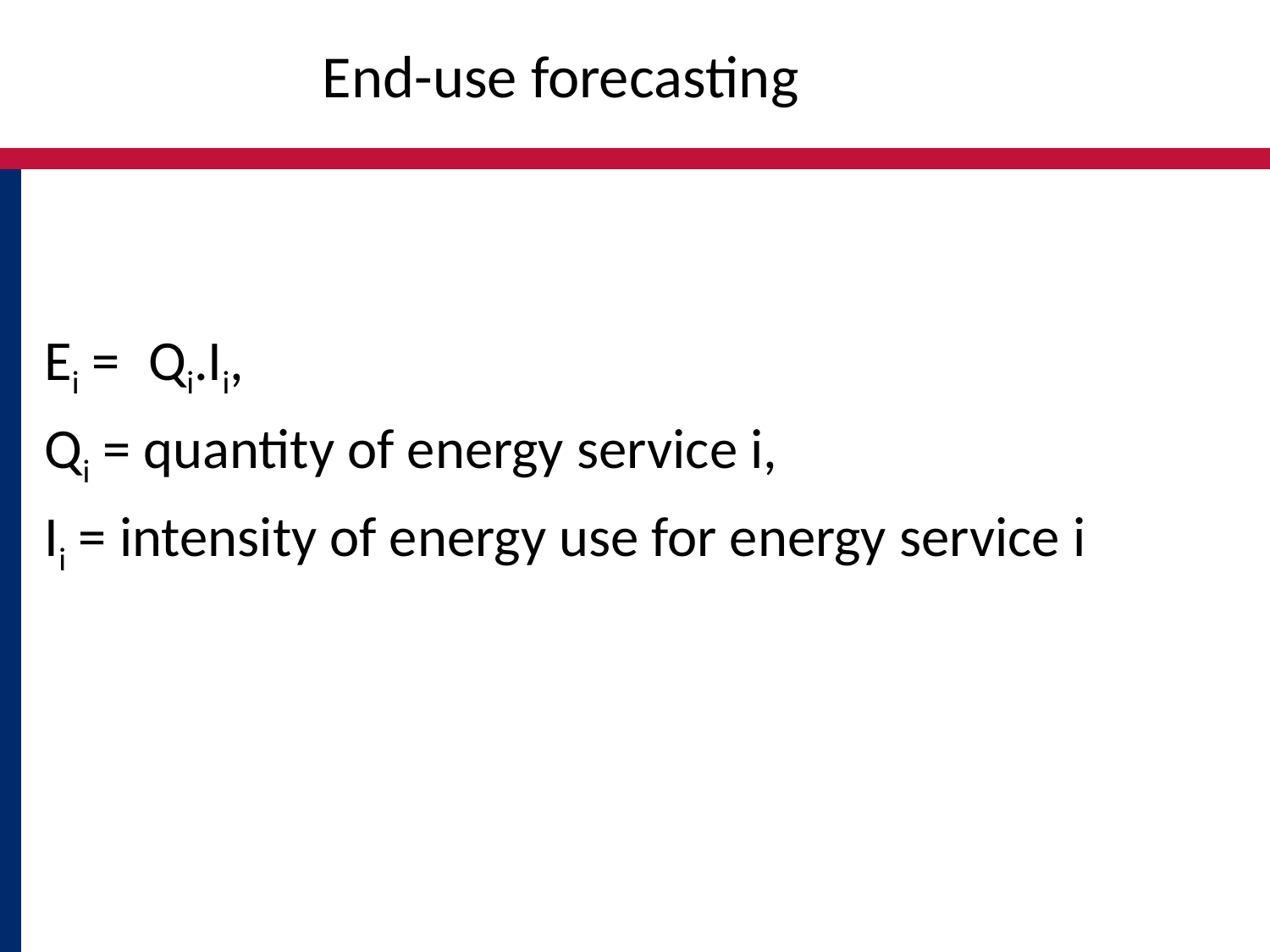

# End-use forecasting
Ei = Qi.Ii,
Qi = quantity of energy service i,
Ii = intensity of energy use for energy service i